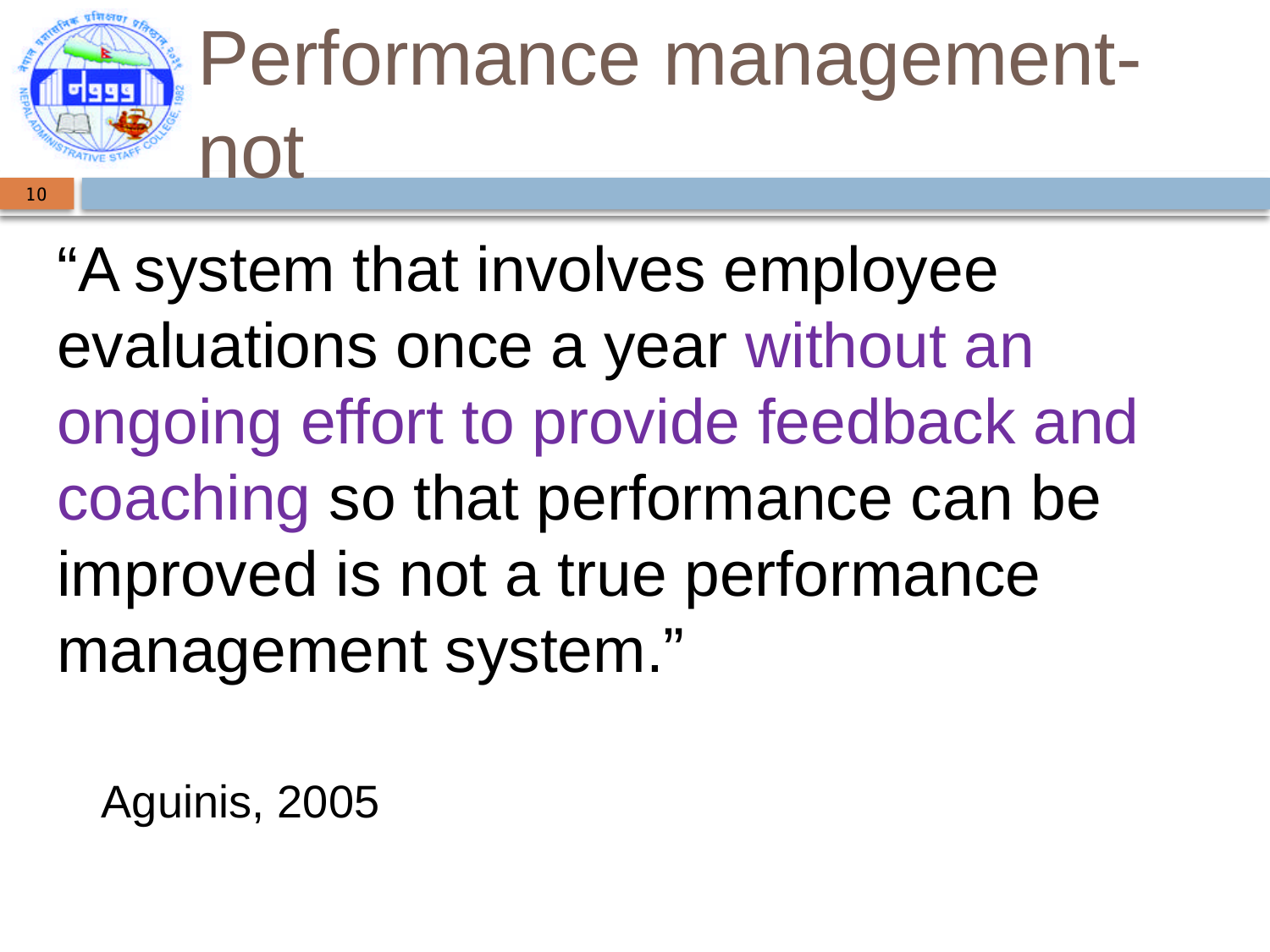

# Performance management- not
10
	“A system that involves employee evaluations once a year without an ongoing effort to provide feedback and coaching so that performance can be improved is not a true performance management system.”

	Aguinis, 2005